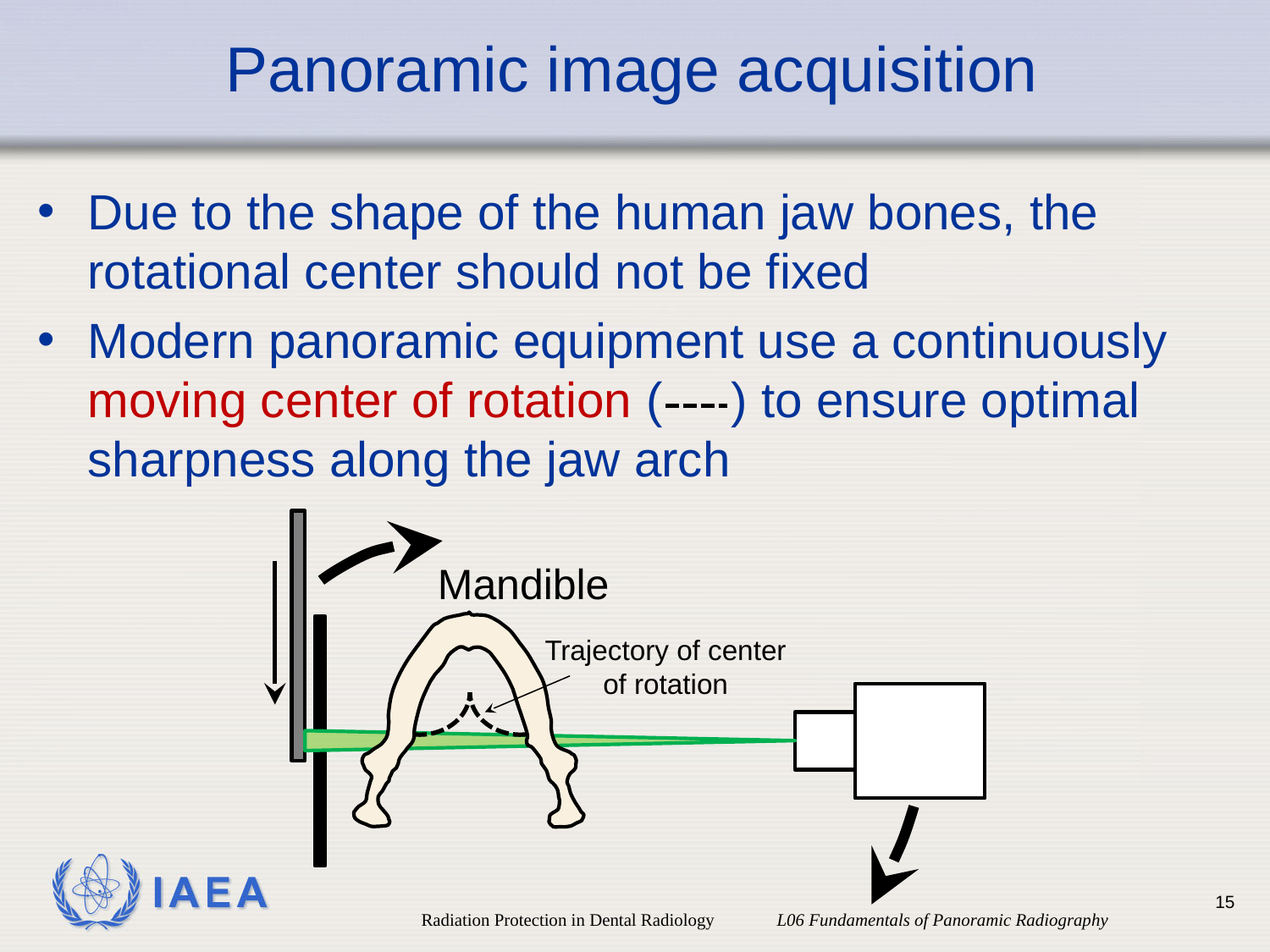

# Panoramic image acquisition
Due to the shape of the human jaw bones, the rotational center should not be fixed
Modern panoramic equipment use a continuously moving center of rotation (     ) to ensure optimal sharpness along the jaw arch

Mandible

Trajectory of center of rotation

15
Radiation Protection in Dental Radiology              L06 Fundamentals of Panoramic Radiography